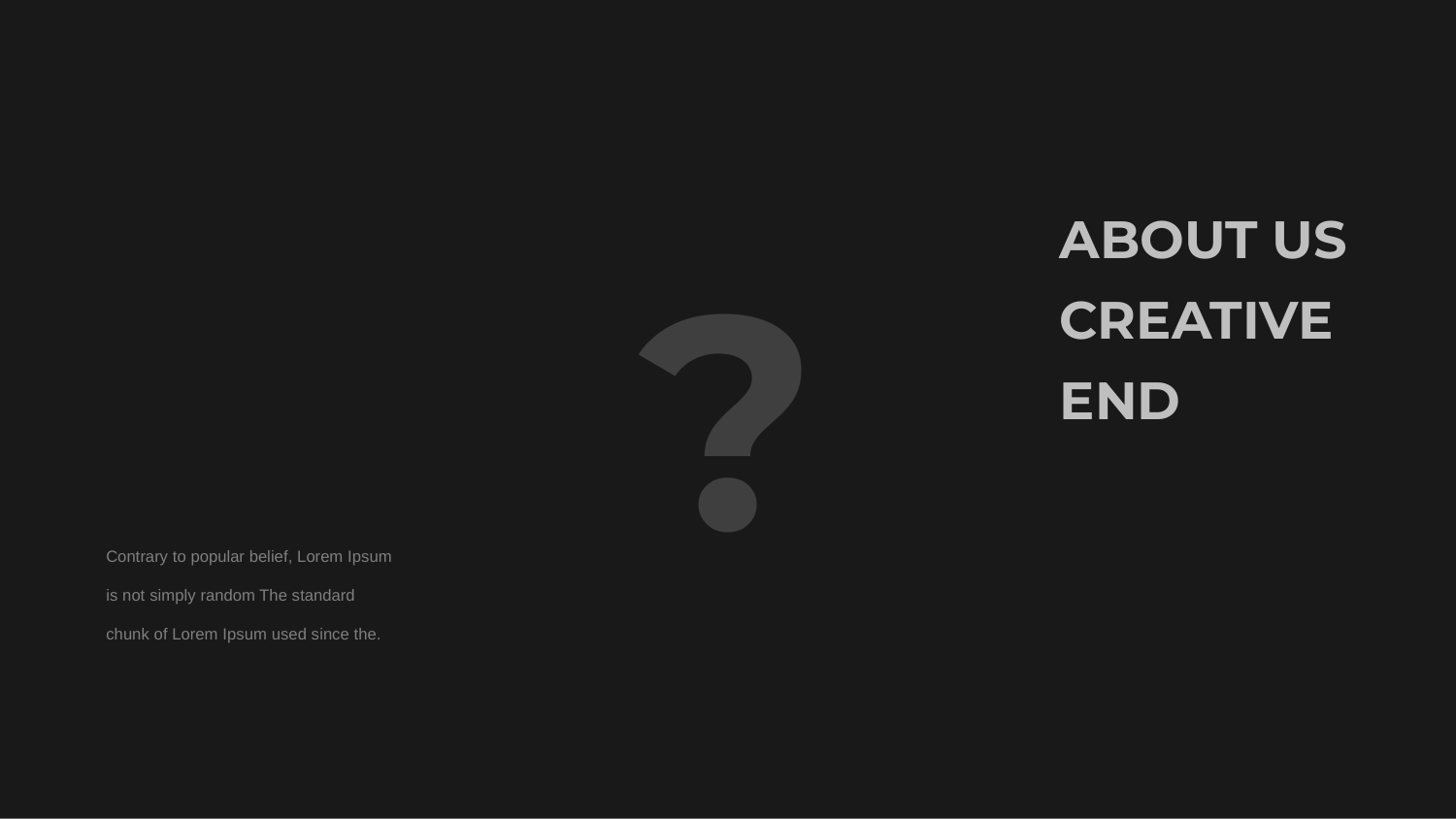

ABOUT US
CREATIVE END
?
Contrary to popular belief, Lorem Ipsum is not simply random The standard chunk of Lorem Ipsum used since the.